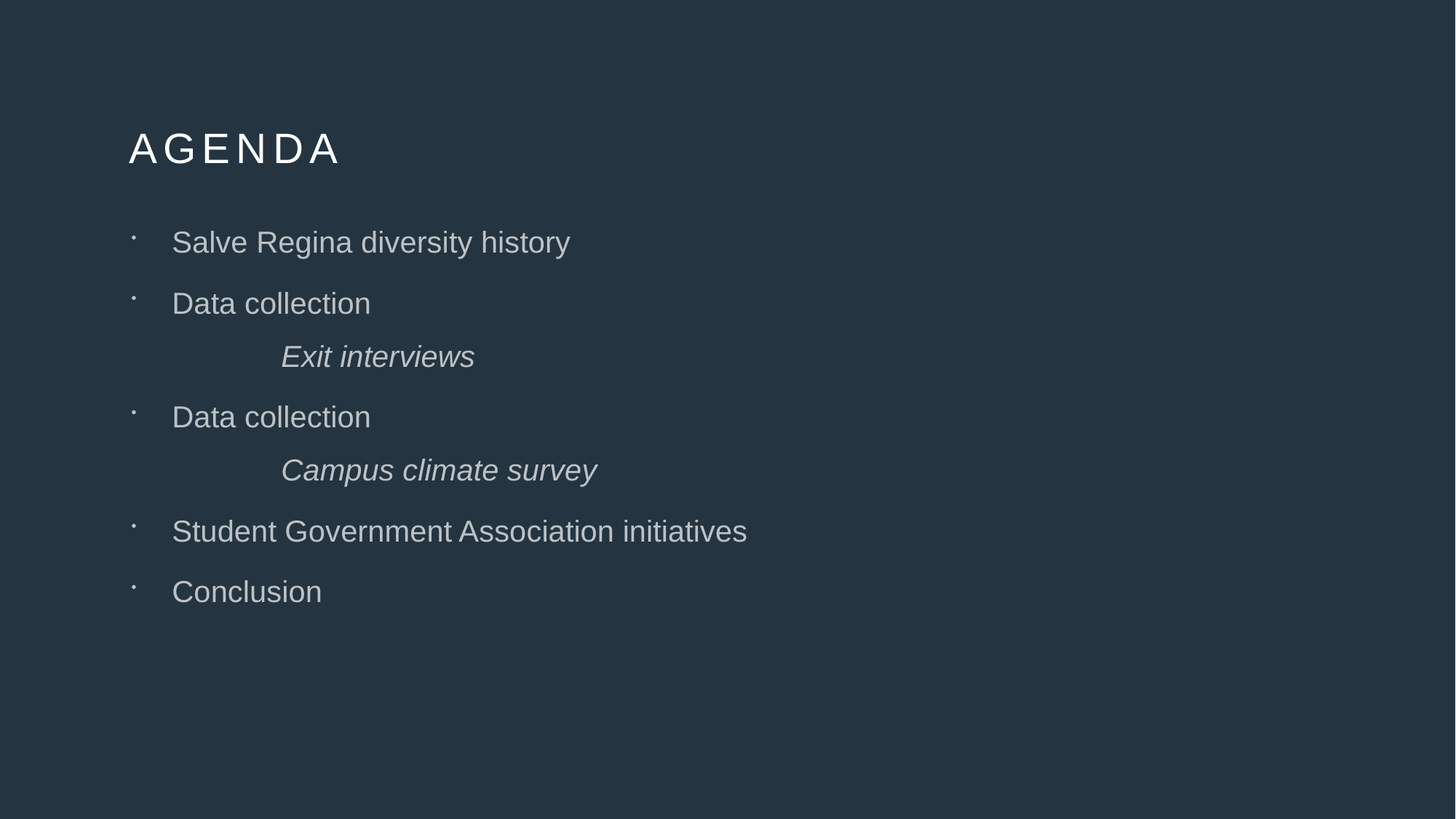

# Agenda
Salve Regina diversity history
Data collection
	Exit interviews
Data collection
	Campus climate survey
Student Government Association initiatives
Conclusion